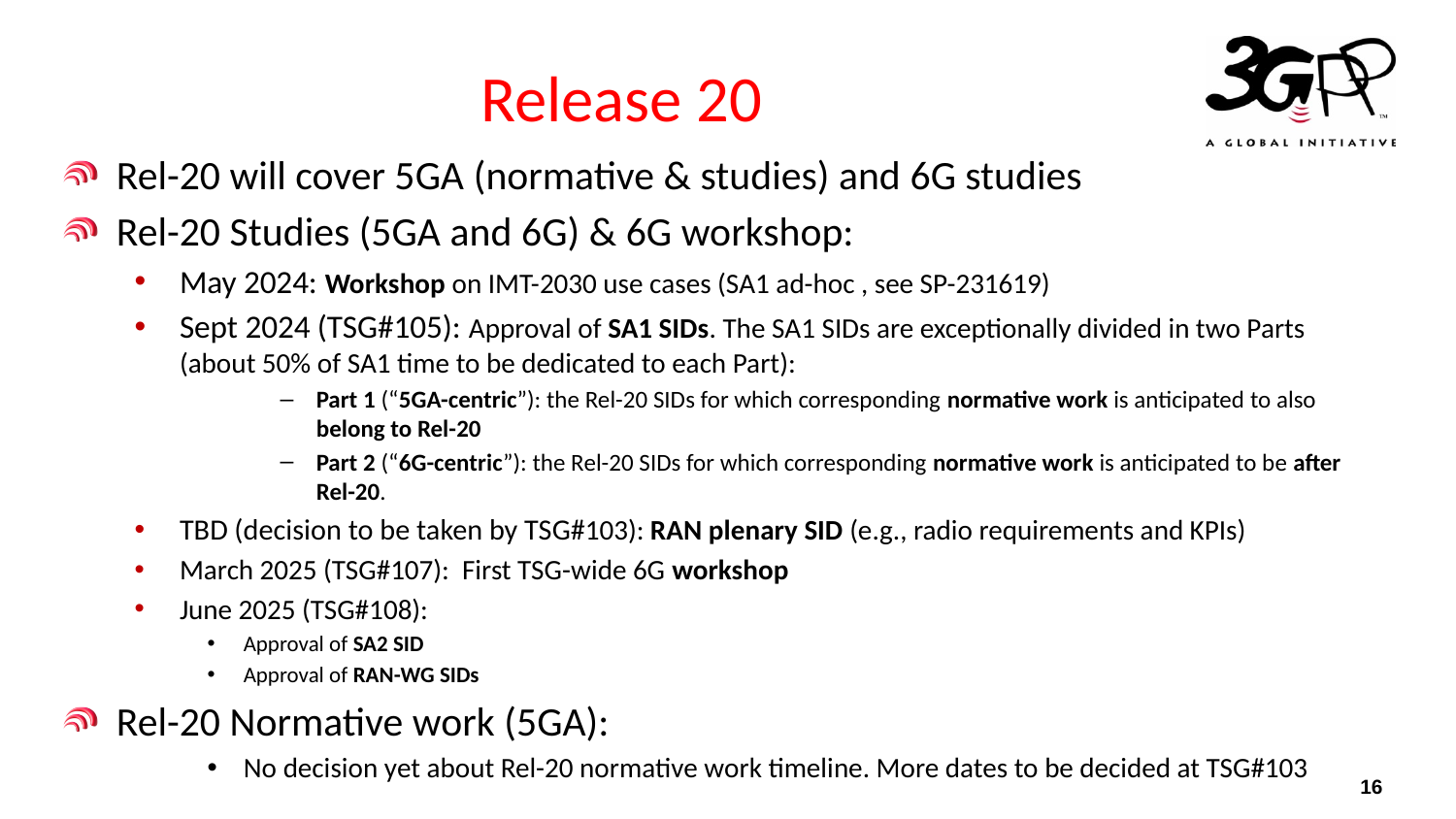

# Release 20
Rel-20 will cover 5GA (normative & studies) and 6G studies
Rel-20 Studies (5GA and 6G) & 6G workshop:
May 2024: Workshop on IMT-2030 use cases (SA1 ad-hoc , see SP-231619)
Sept 2024 (TSG#105): Approval of SA1 SIDs. The SA1 SIDs are exceptionally divided in two Parts (about 50% of SA1 time to be dedicated to each Part):
Part 1 (“5GA-centric”): the Rel-20 SIDs for which corresponding normative work is anticipated to also belong to Rel-20
Part 2 (“6G-centric”): the Rel-20 SIDs for which corresponding normative work is anticipated to be after Rel-20.
TBD (decision to be taken by TSG#103): RAN plenary SID (e.g., radio requirements and KPIs)
March 2025 (TSG#107):  First TSG-wide 6G workshop
June 2025 (TSG#108):
Approval of SA2 SID
Approval of RAN-WG SIDs
Rel-20 Normative work (5GA):
No decision yet about Rel-20 normative work timeline. More dates to be decided at TSG#103